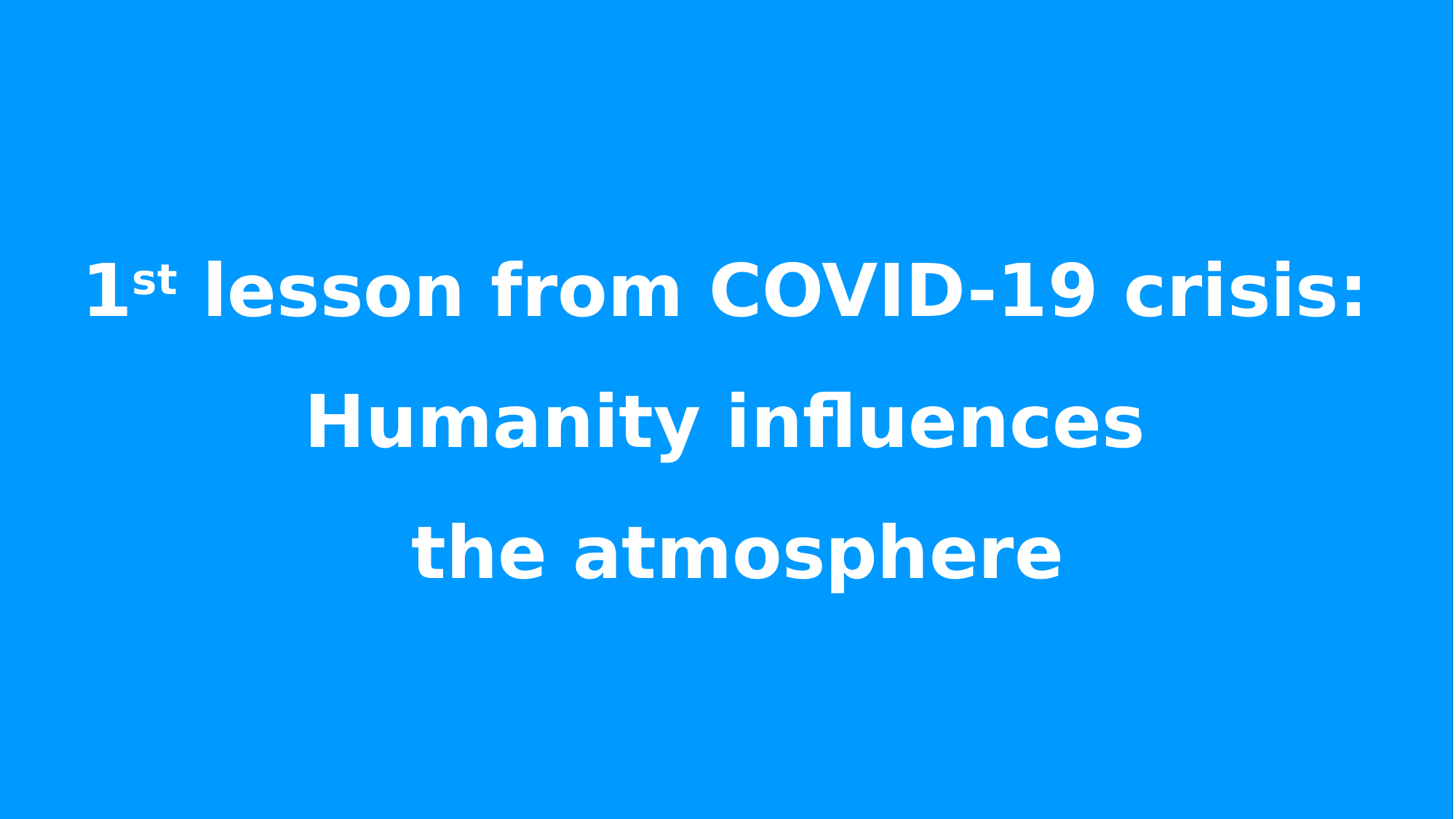

1st lesson from COVID-19 crisis:
Humanity influences
 the atmosphere